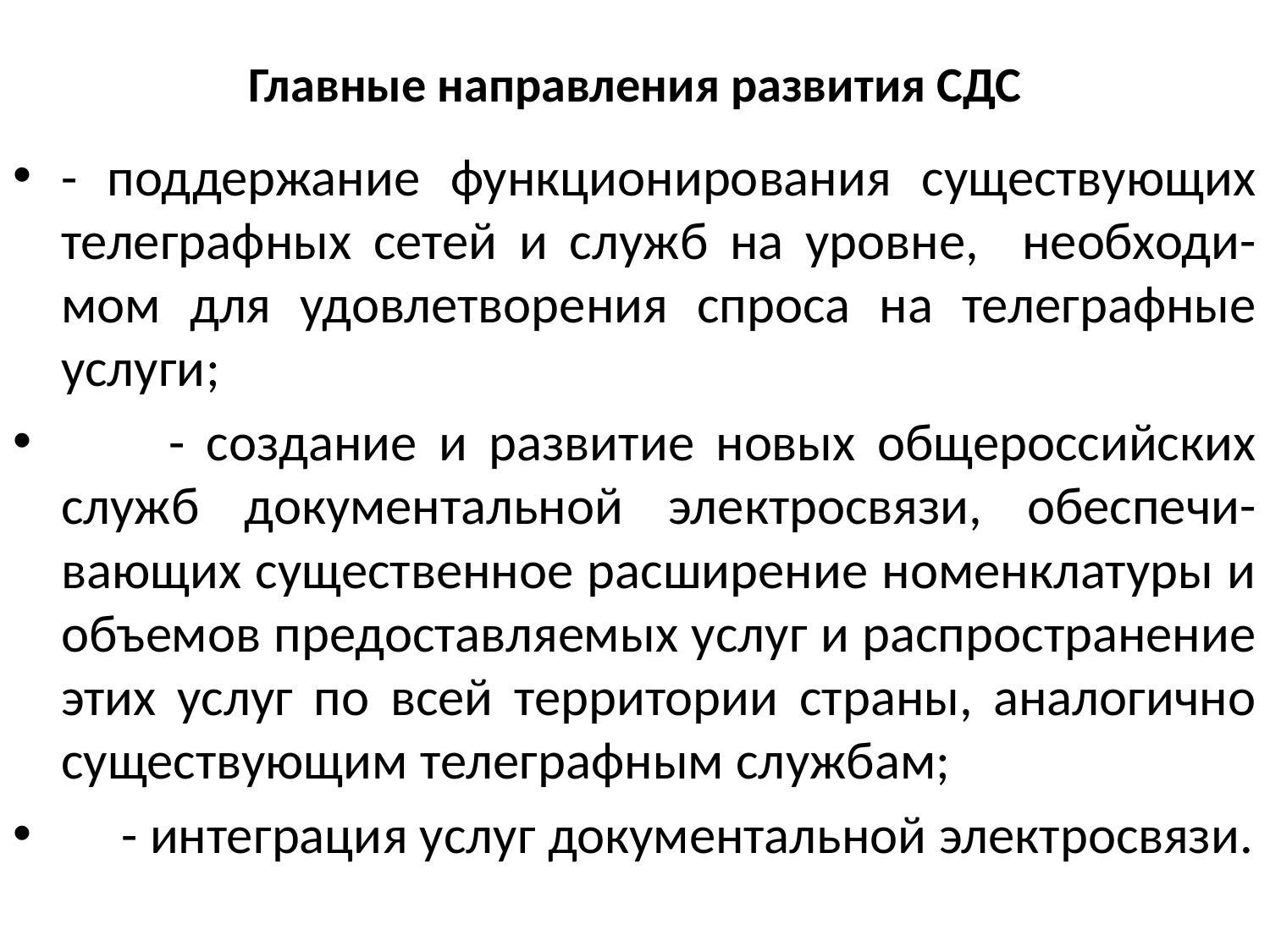

# Главные направления развития СДС
- поддержание функционирования существующих телеграфных сетей и служб на уровне,  необходи- мом для удовлетворения спроса на телеграфные услуги;
     - создание и развитие новых общероссийских служб документальной электросвязи, обеспечи- вающих существенное расширение номенклатуры и объемов предоставляемых услуг и распространение этих услуг по всей территории страны, аналогично существующим телеграфным службам;
     - интеграция услуг документальной электросвязи.